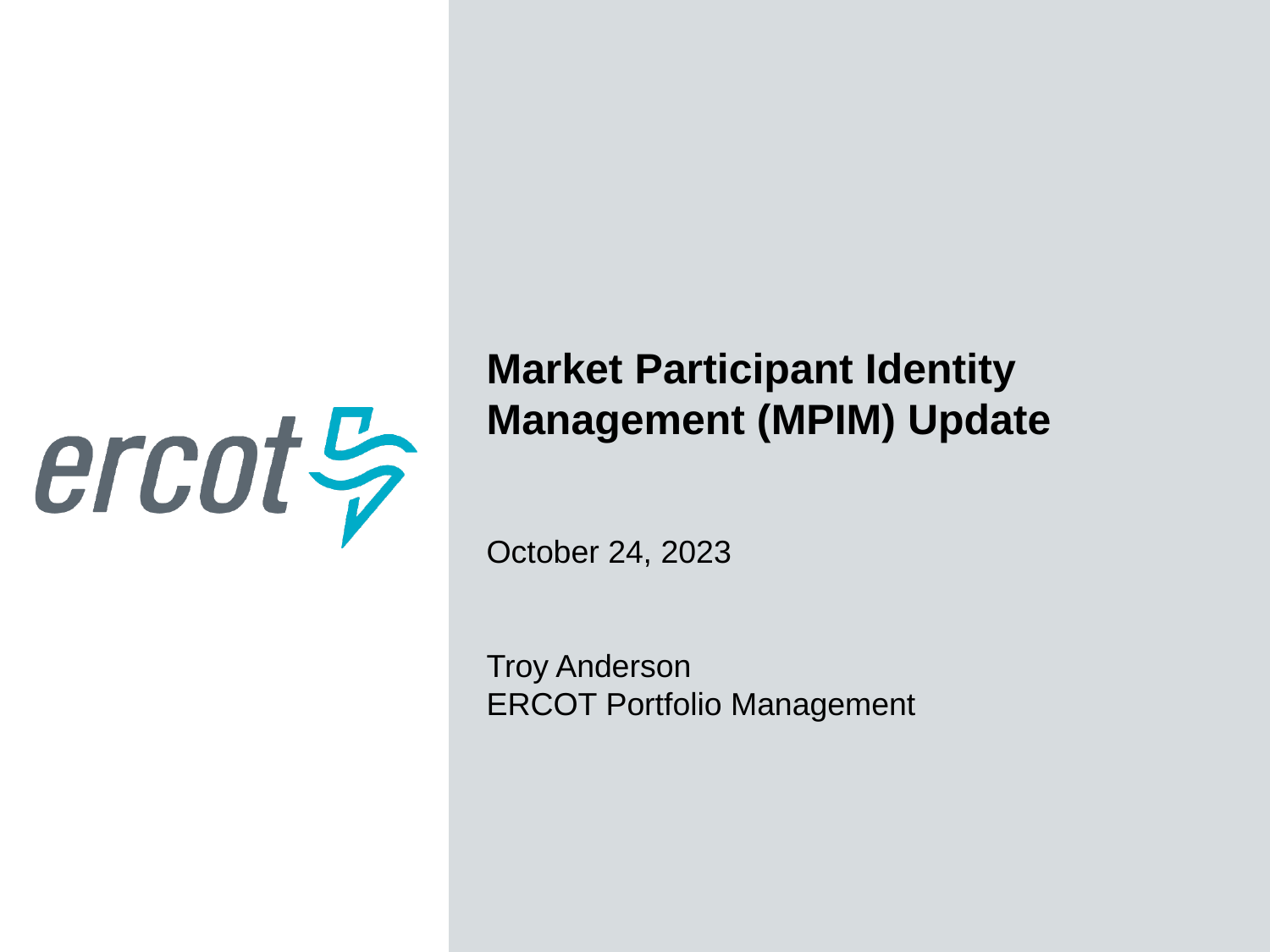

Market Participant Identity Management (MPIM) Update

October 24, 2023

Troy Anderson
ERCOT Portfolio Management